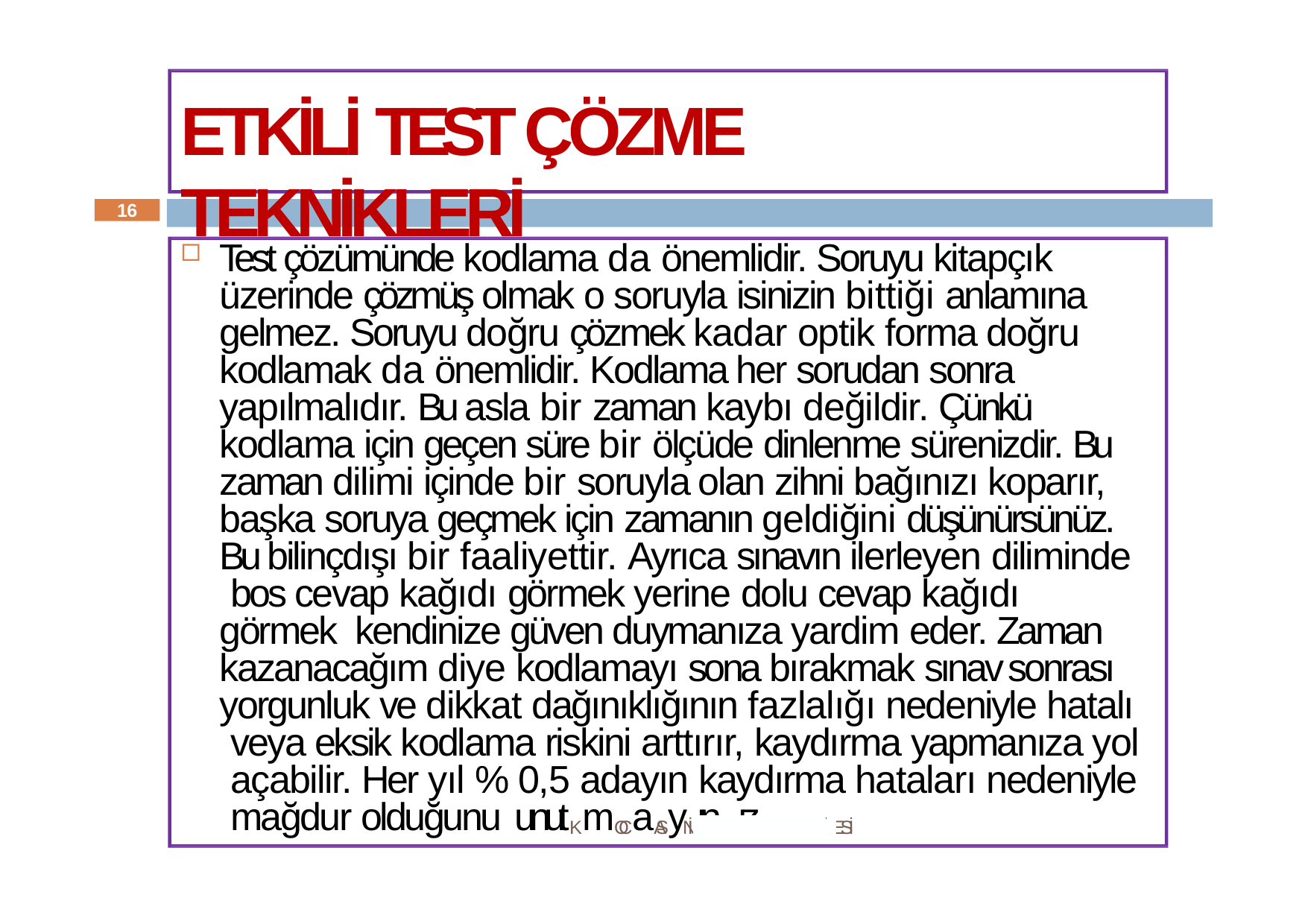

# ETKİLİ TEST ÇÖZME TEKNİKLERİ
16
Test çözümünde kodlama da önemlidir. Soruyu kitapçık  üzerinde çözmüş olmak o soruyla isinizin bittiği anlamına  gelmez. Soruyu doğru çözmek kadar optik forma doğru  kodlamak da önemlidir. Kodlama her sorudan sonra  yapılmalıdır. Bu asla bir zaman kaybı değildir. Çünkü  kodlama için geçen süre bir ölçüde dinlenme sürenizdir. Bu  zaman dilimi içinde bir soruyla olan zihni bağınızı koparır,  başka soruya geçmek için zamanın geldiğini düşünürsünüz.  Bu bilinçdışı bir faaliyettir. Ayrıca sınavın ilerleyen diliminde  bos cevap kağıdı görmek yerine dolu cevap kağıdı görmek  kendinize güven duymanıza yardim eder. Zaman  kazanacağım diye kodlamayı sona bırakmak sınav sonrası  yorgunluk ve dikkat dağınıklığının fazlalığı nedeniyle hatalı  veya eksik kodlama riskini arttırır, kaydırma yapmanıza yol  açabilir. Her yıl % 0,5 adayın kaydırma hataları nedeniyle  mağdur olduğunu unutKmOCaASyİNınANızA.NADOLU LİSESİ